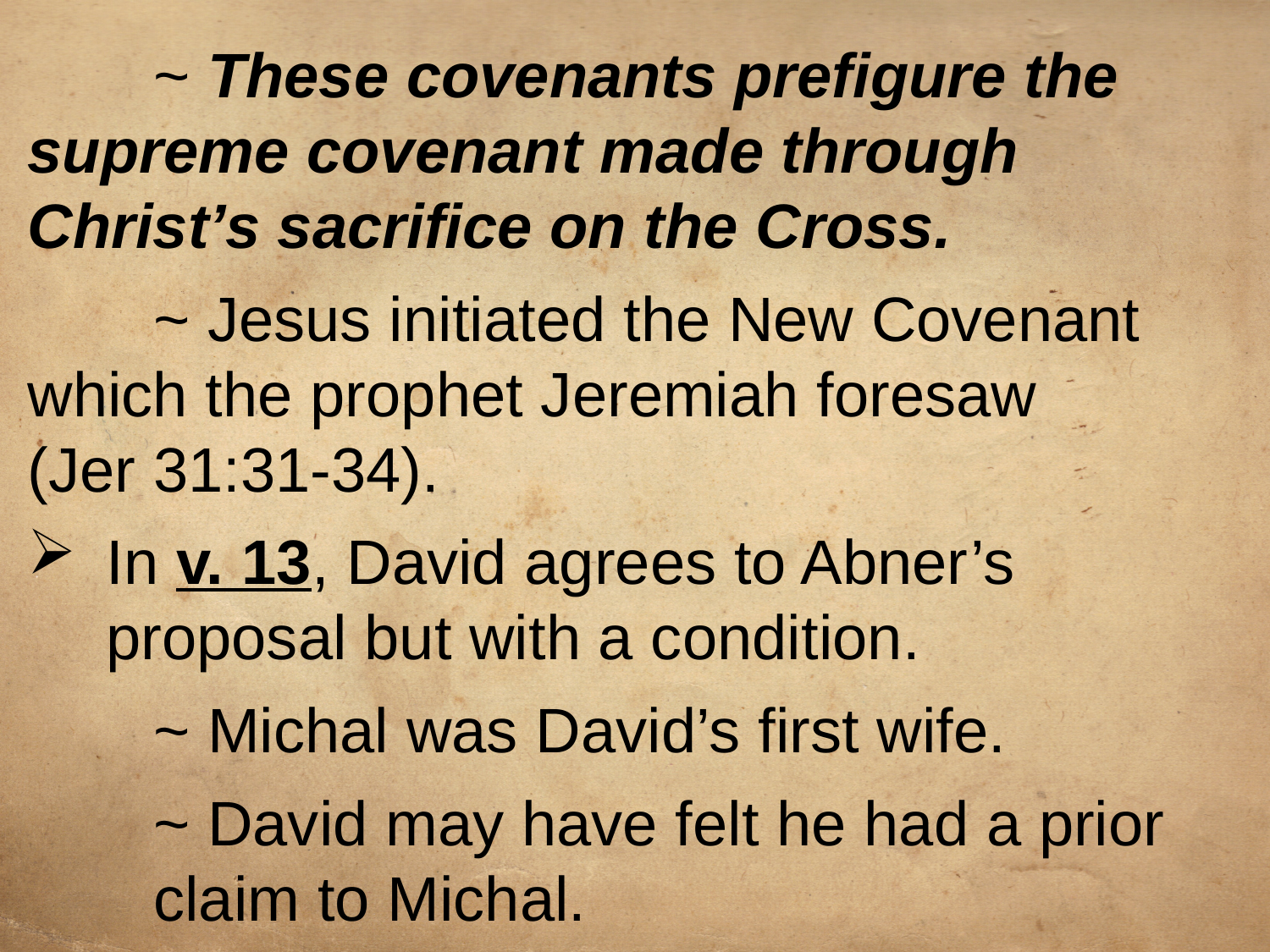

~ These covenants prefigure the 			supreme covenant made through 		Christ’s sacrifice on the Cross.
	~ Jesus initiated the New Covenant 			which the prophet Jeremiah foresaw 		(Jer 31:31-34).
In v. 13, David agrees to Abner’s proposal but with a condition.
	~ Michal was David’s first wife.
	~ David may have felt he had a prior 			claim to Michal.